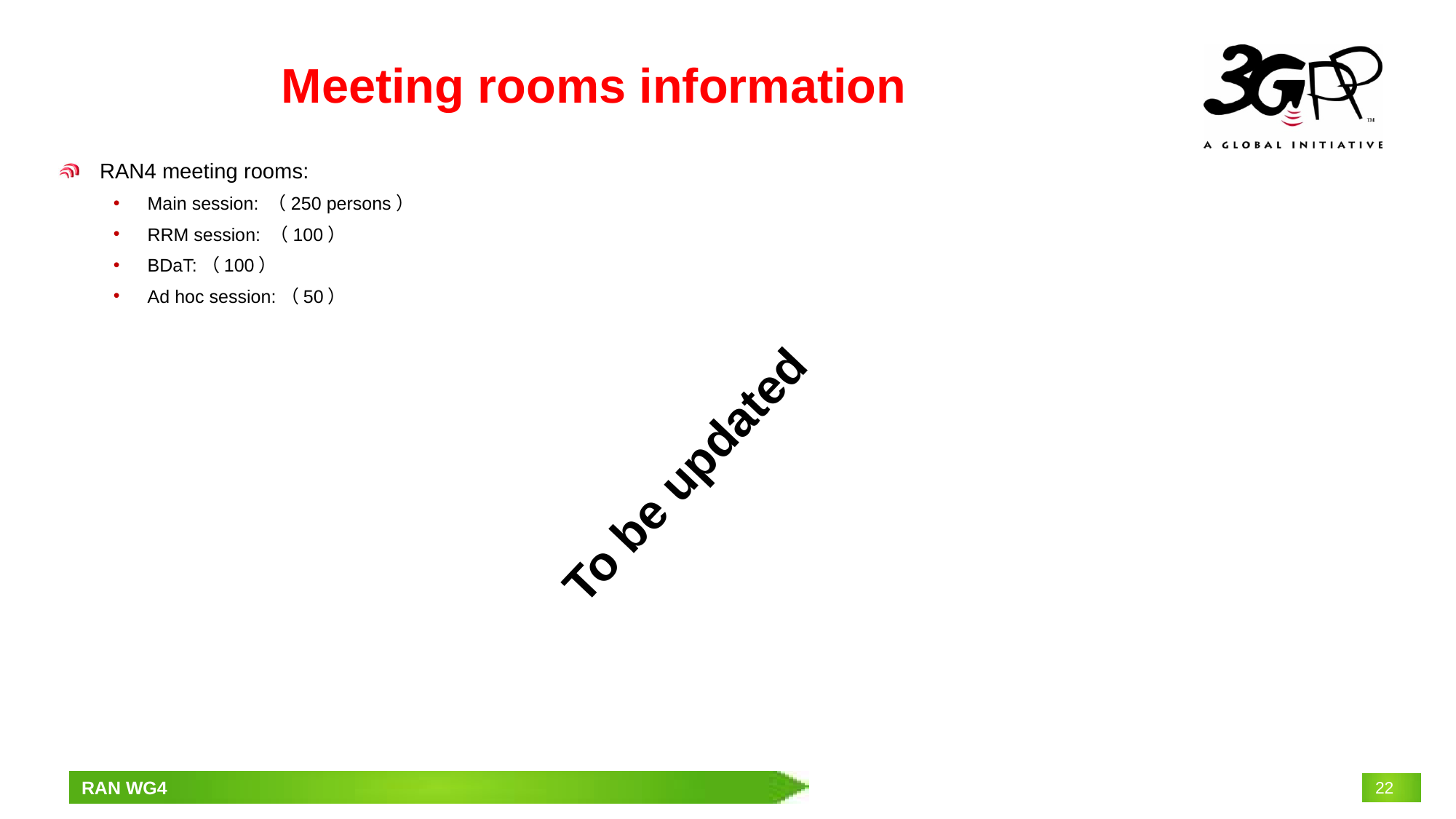

# Meeting rooms information
RAN4 meeting rooms:
Main session: （250 persons）
RRM session: （100）
BDaT:（100）
Ad hoc session:（50）
To be updated